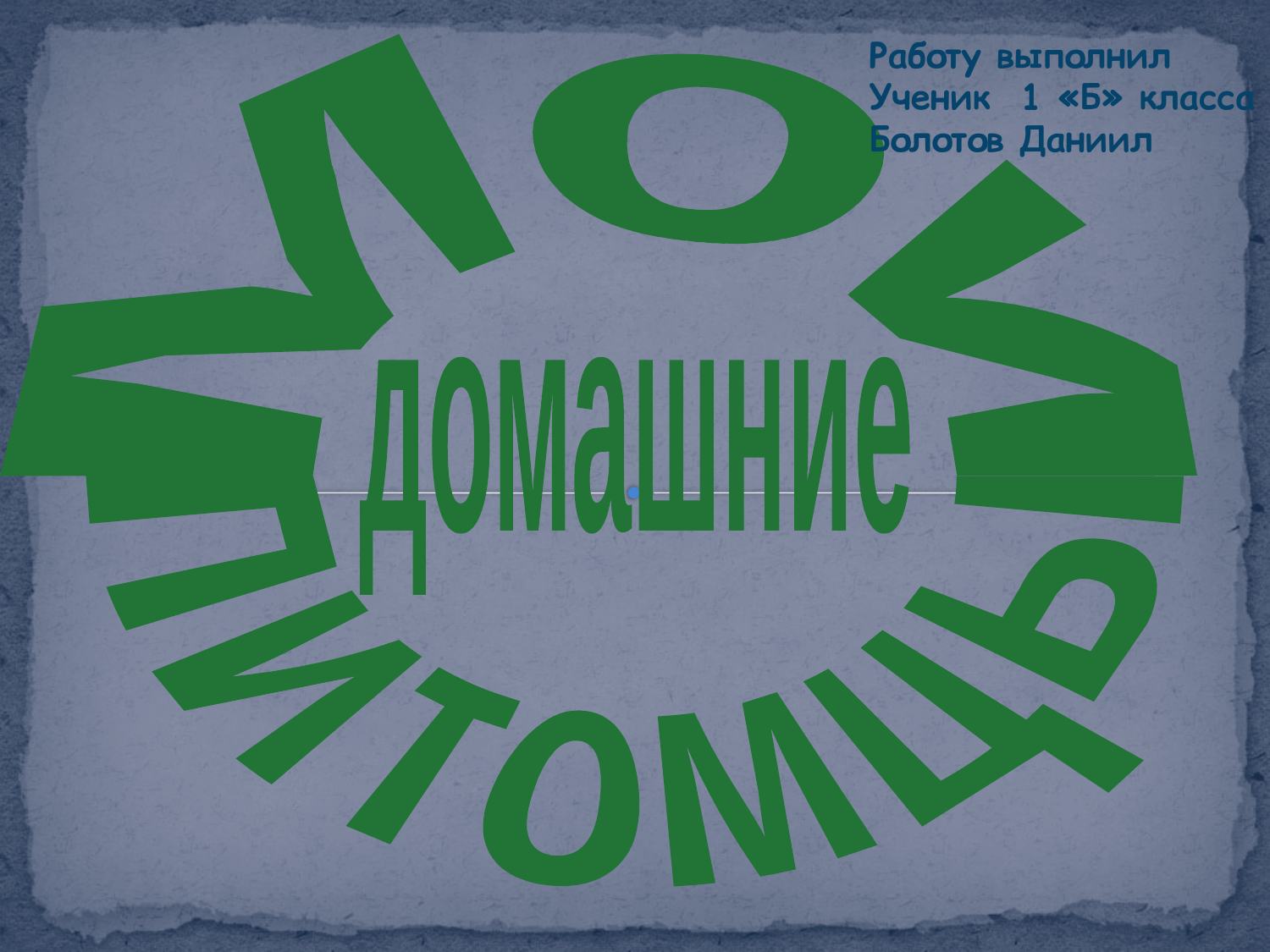

Мои
домашние
питомцы
Работу выполнил
Ученик  1 «Б» класса
Болотов Даниил